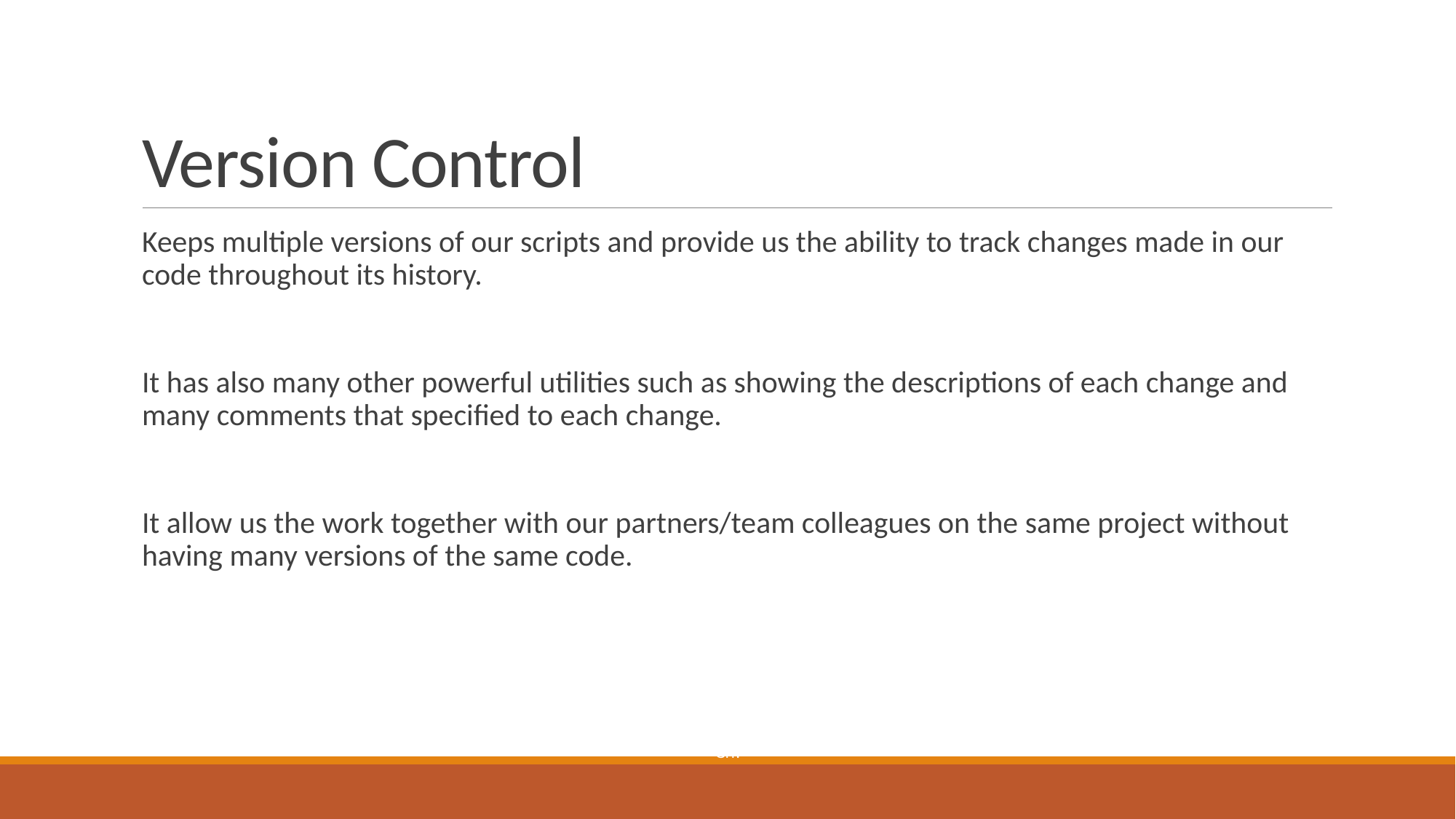

# Version Control
Keeps multiple versions of our scripts and provide us the ability to track changes made in our code throughout its history.

It has also many other powerful utilities such as showing the descriptions of each change and many comments that specified to each change.

It allow us the work together with our partners/team colleagues on the same project without having many versions of the same code.
Git: